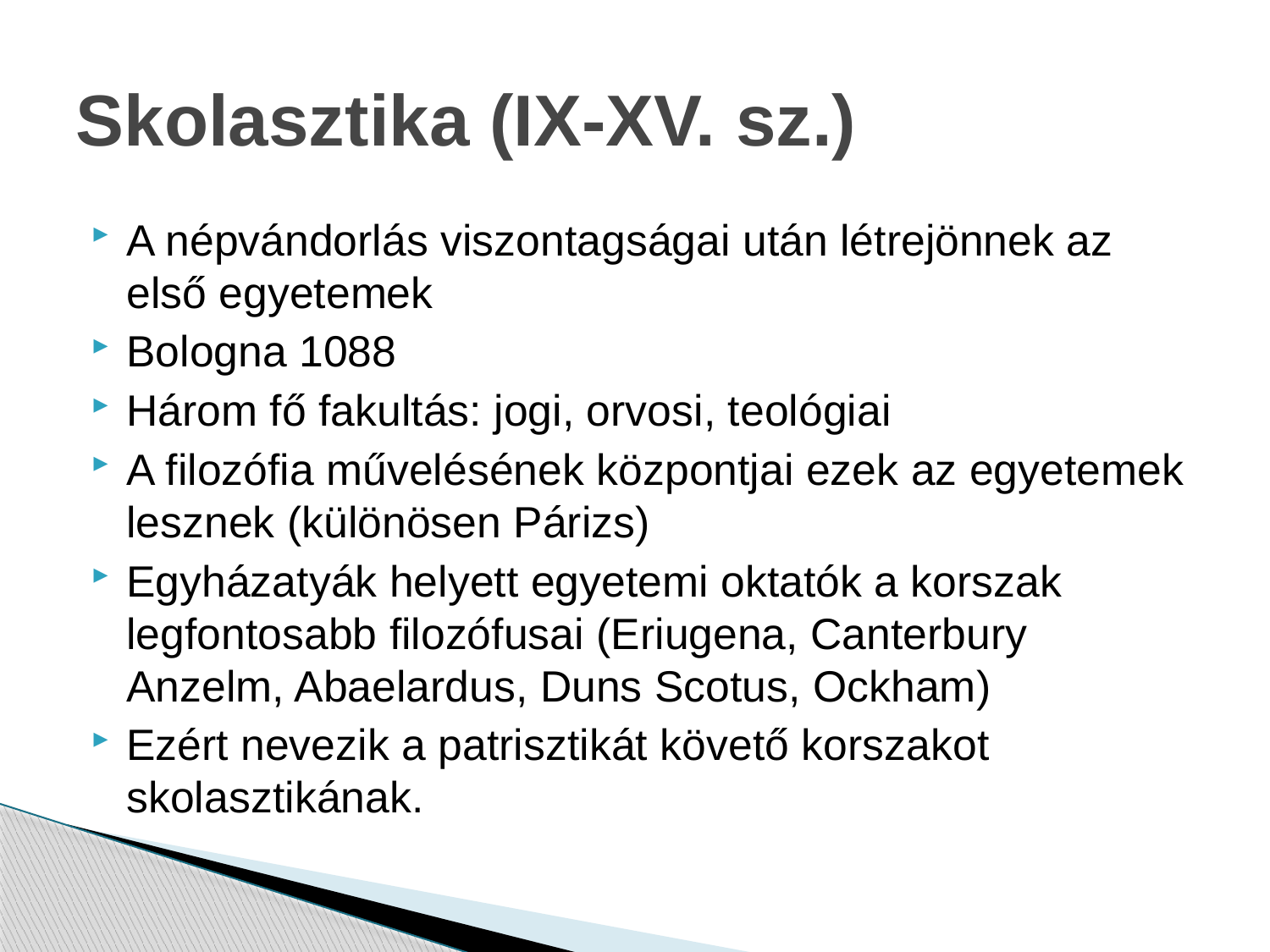

# Skolasztika (IX-XV. sz.)
A népvándorlás viszontagságai után létrejönnek az első egyetemek
Bologna 1088
Három fő fakultás: jogi, orvosi, teológiai
A filozófia művelésének központjai ezek az egyetemek lesznek (különösen Párizs)
Egyházatyák helyett egyetemi oktatók a korszak legfontosabb filozófusai (Eriugena, Canterbury Anzelm, Abaelardus, Duns Scotus, Ockham)
Ezért nevezik a patrisztikát követő korszakot skolasztikának.